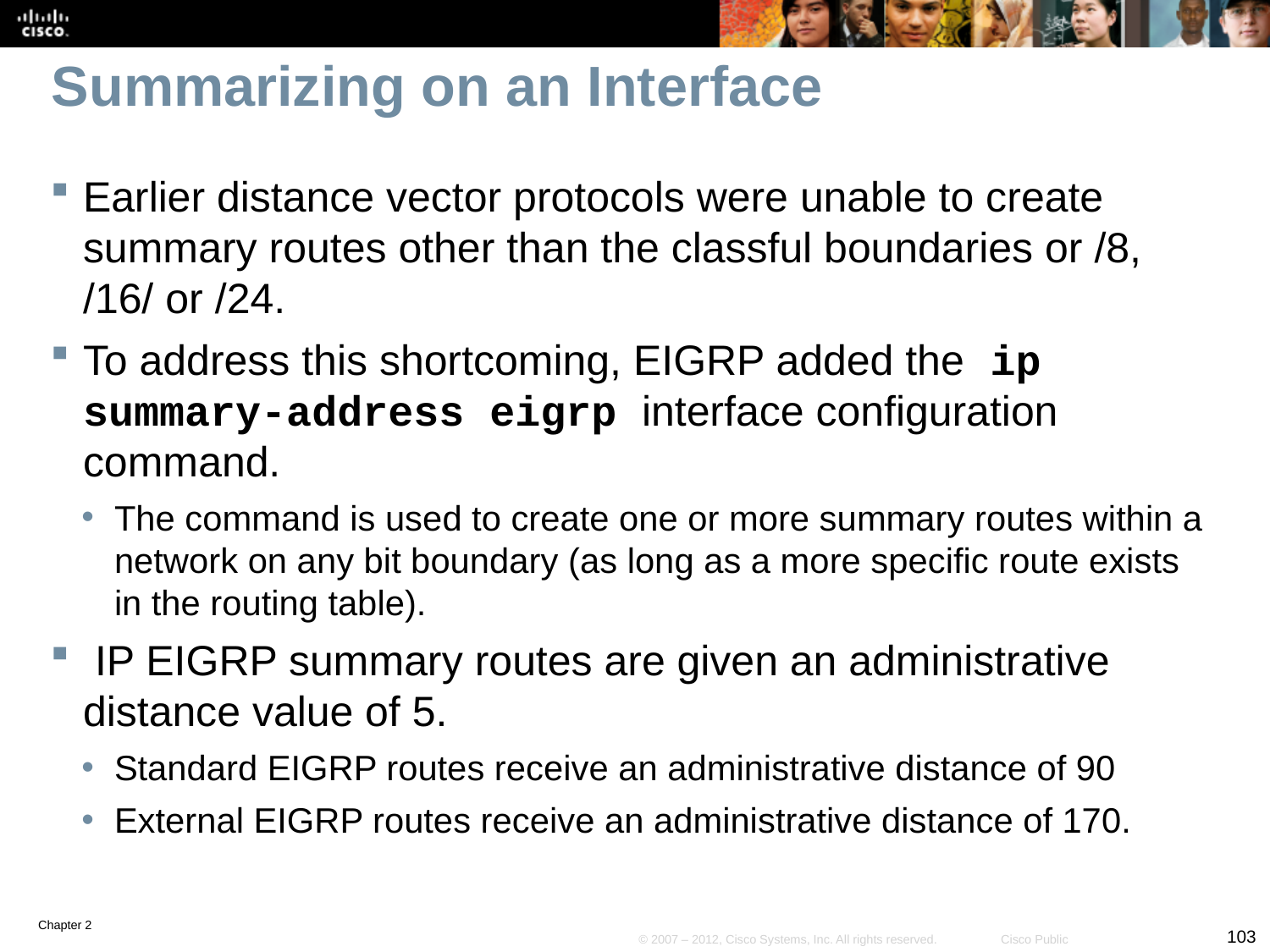

# Summarizing on an Interface
Earlier distance vector protocols were unable to create summary routes other than the classful boundaries or /8, /16/ or /24.
To address this shortcoming, EIGRP added the ip summary-address eigrp interface configuration command.
The command is used to create one or more summary routes within a network on any bit boundary (as long as a more specific route exists in the routing table).
 IP EIGRP summary routes are given an administrative distance value of 5.
Standard EIGRP routes receive an administrative distance of 90
External EIGRP routes receive an administrative distance of 170.